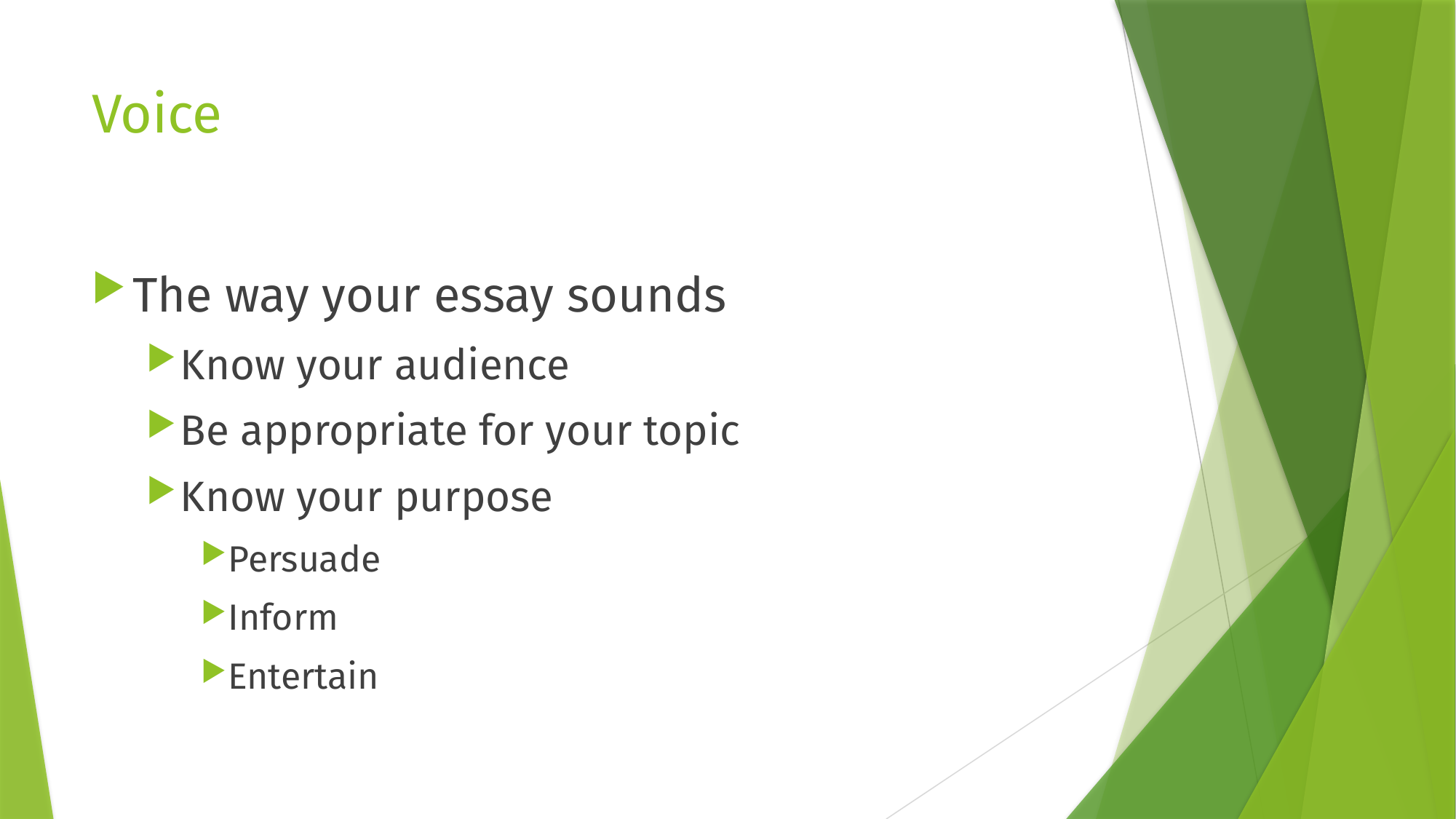

# Voice
The way your essay sounds
Know your audience
Be appropriate for your topic
Know your purpose
Persuade
Inform
Entertain